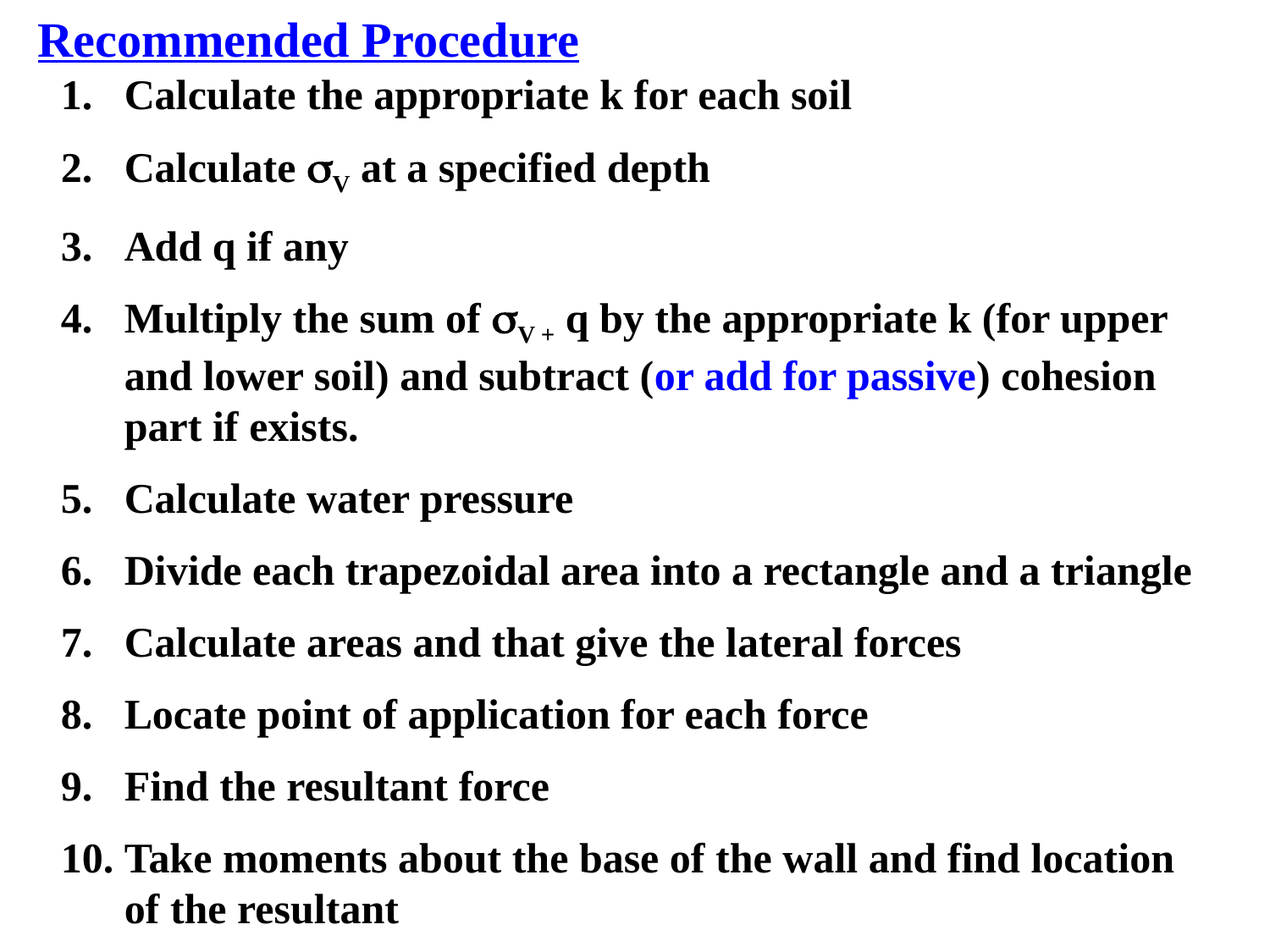

Recommended Procedure
Calculate the appropriate k for each soil
Calculate σV at a specified depth
Add q if any
Multiply the sum of σV + q by the appropriate k (for upper and lower soil) and subtract (or add for passive) cohesion part if exists.
Calculate water pressure
Divide each trapezoidal area into a rectangle and a triangle
Calculate areas and that give the lateral forces
Locate point of application for each force
Find the resultant force
Take moments about the base of the wall and find location of the resultant